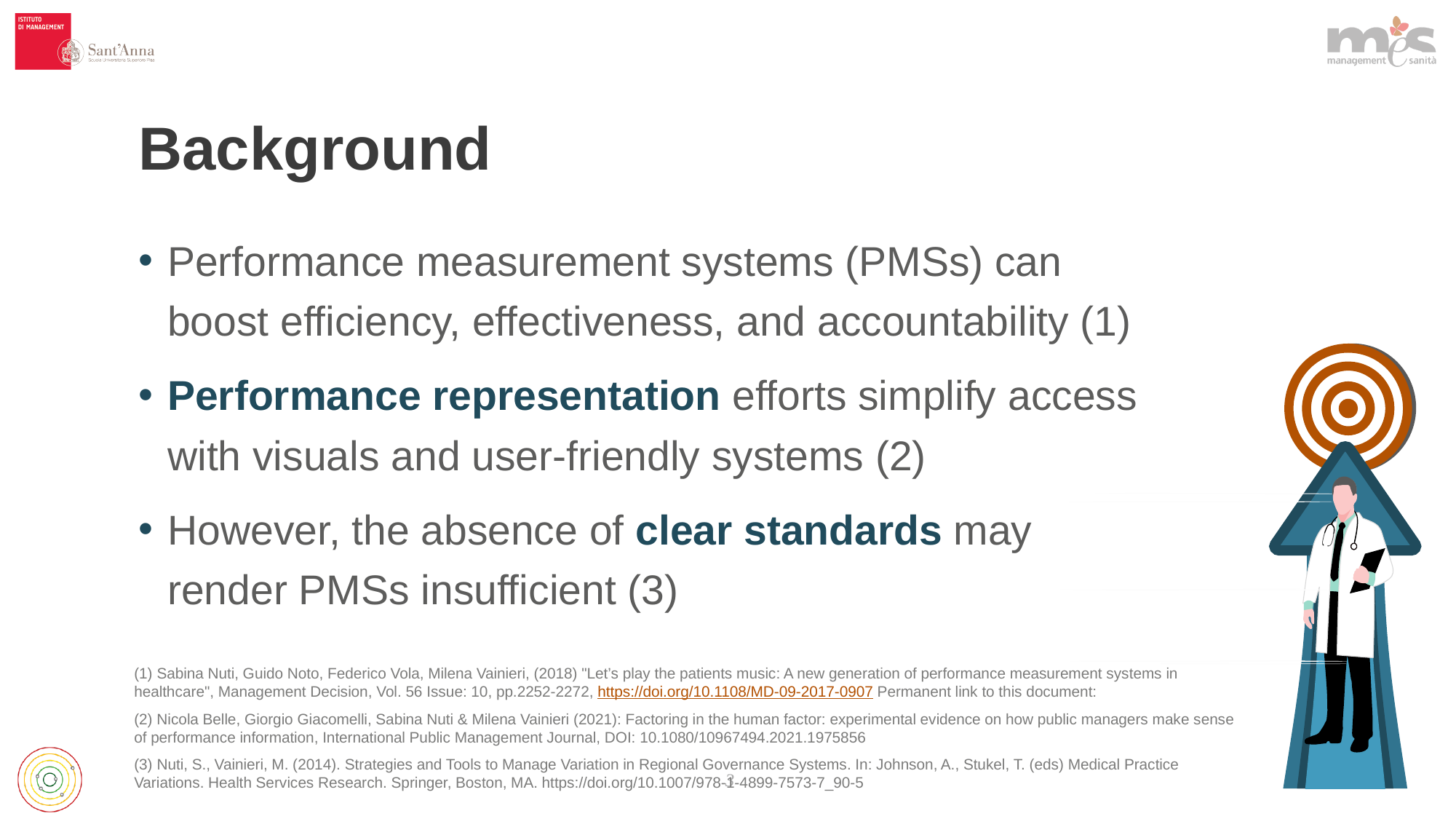

# Background
Performance measurement systems (PMSs) can boost efficiency, effectiveness, and accountability (1)
Performance representation efforts simplify access with visuals and user-friendly systems (2)
However, the absence of clear standards may render PMSs insufficient (3)

(1) Sabina Nuti, Guido Noto, Federico Vola, Milena Vainieri, (2018) "Let’s play the patients music: A new generation of performance measurement systems in healthcare", Management Decision, Vol. 56 Issue: 10, pp.2252-2272, https://doi.org/10.1108/MD-09-2017-0907 Permanent link to this document:
(2) Nicola Belle, Giorgio Giacomelli, Sabina Nuti & Milena Vainieri (2021): Factoring in the human factor: experimental evidence on how public managers make sense of performance information, International Public Management Journal, DOI: 10.1080/10967494.2021.1975856
(3) Nuti, S., Vainieri, M. (2014). Strategies and Tools to Manage Variation in Regional Governance Systems. In: Johnson, A., Stukel, T. (eds) Medical Practice Variations. Health Services Research. Springer, Boston, MA. https://doi.org/10.1007/978-1-4899-7573-7_90-5

3